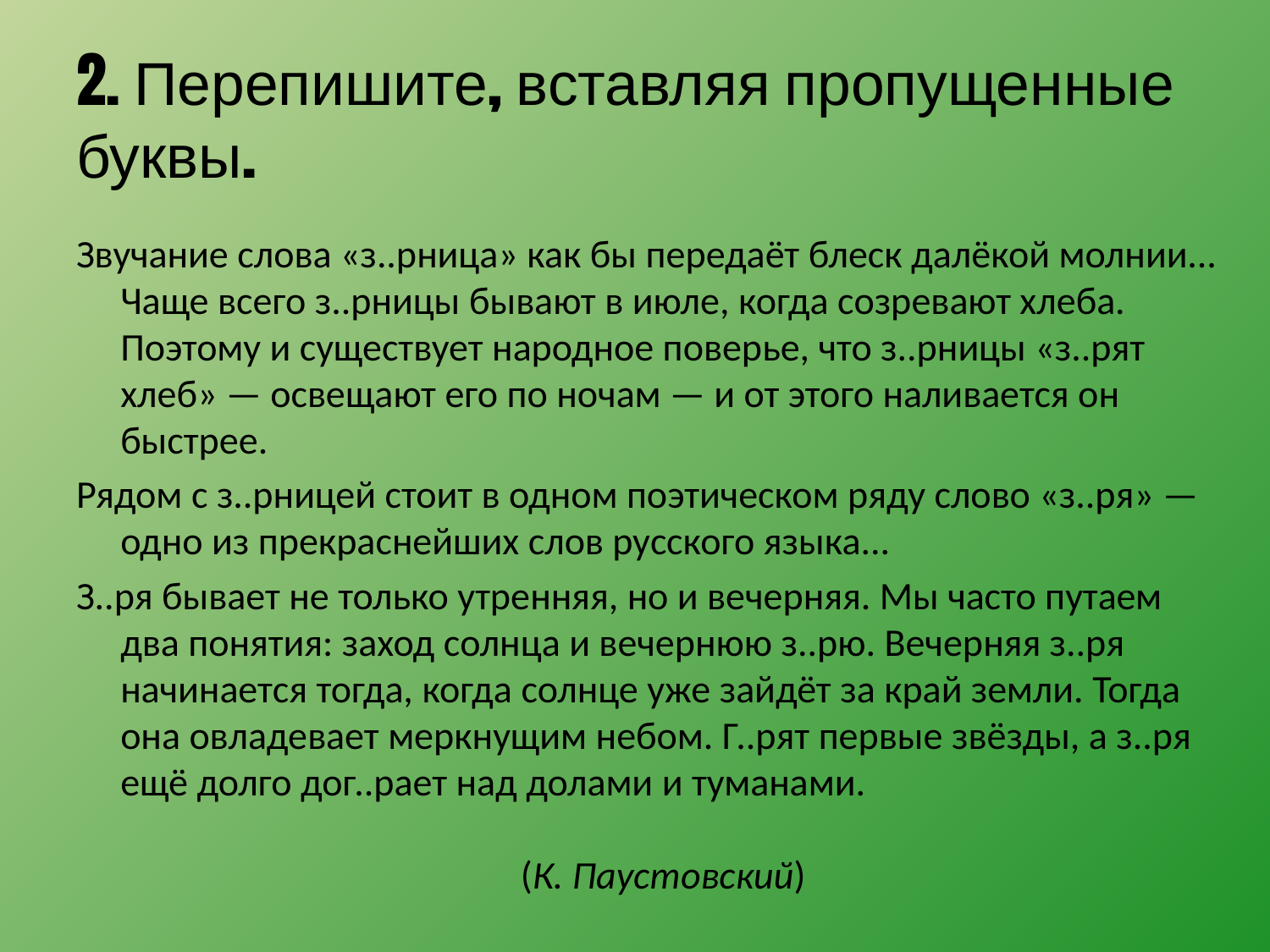

# 2. Перепишите, вставляя пропущенные буквы.
Звучание слова «з..рница» как бы передаёт блеск далёкой молнии... Чаще всего з..рницы бывают в июле, когда созревают хлеба. Поэтому и существует народное поверье, что з..рницы «з..рят хлеб» — освещают его по ночам — и от этого наливается он быстрее.
Рядом с з..рницей стоит в одном поэтическом ряду слово «з..ря» — одно из прекраснейших слов русского языка...
З..ря бывает не только утренняя, но и вечерняя. Мы часто путаем два понятия: заход солнца и вечернюю з..рю. Вечерняя з..ря начинается тогда, когда солнце уже зайдёт за край земли. Тогда она овладевает меркнущим небом. Г..рят первые звёзды, а з..ря ещё долго дог..рает над долами и туманами.
                                                                                                                                                                         (К. Паустовский)